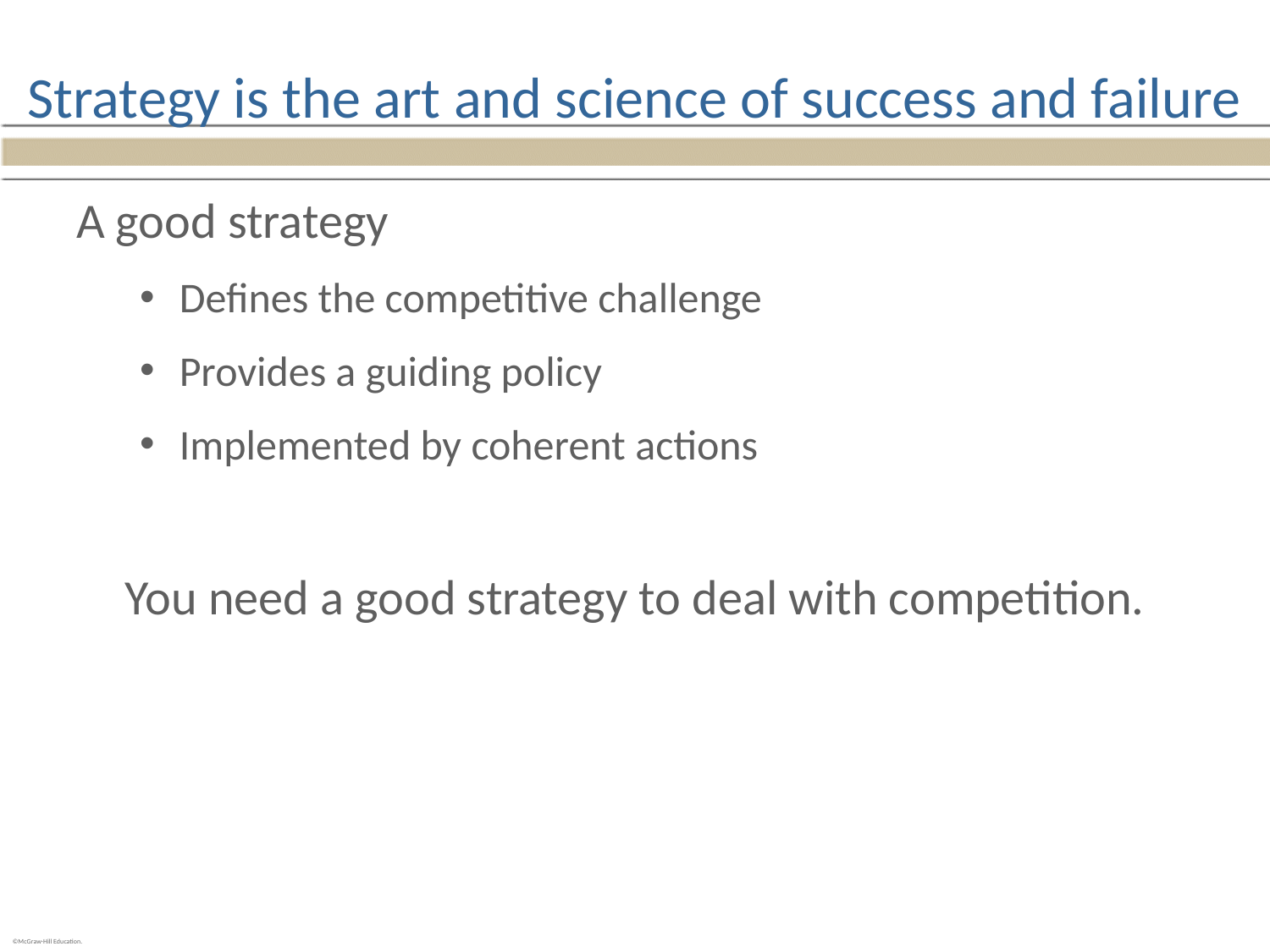

# Strategy is the art and science of success and failure
A good strategy
Defines the competitive challenge
Provides a guiding policy
Implemented by coherent actions

You need a good strategy to deal with competition.